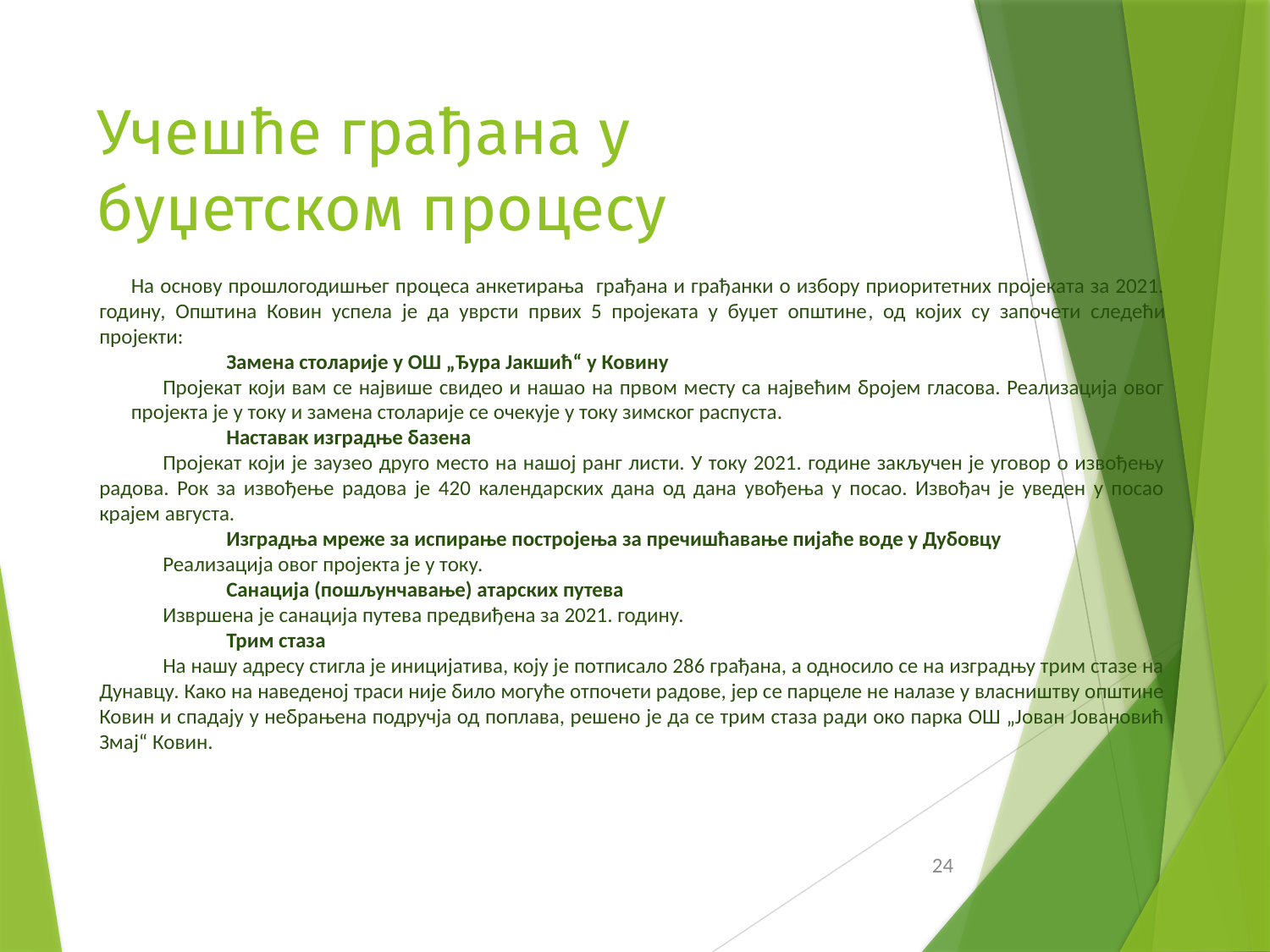

# Учешће грађана у буџетском процесу
На основу прошлогодишњег процеса анкетирања  грађана и грађанки о избору приоритетних пројеката за 2021. годину, Општина Ковин успела је да уврсти првих 5 пројеката у буџет општине, од којих су започети следећи пројекти:
 	Замена столарије у ОШ „Ђура Јакшић“ у Ковину
Пројекат који вам се највише свидео и нашао на првом месту са највећим бројем гласова. Реализација овог пројекта је у току и замена столарије се очекује у току зимског распуста.
 	Наставак изградње базена
Пројекат који је заузео друго место на нашој ранг листи. У току 2021. године закључен је уговор о извођењу радова. Рок за извођење радова је 420 календарских дана од дана увођења у посао. Извођач је уведен у посао крајем августа.
 	Изградња мреже за испирање постројења за пречишћавање пијаће воде у Дубовцу
Реализација овог пројекта је у току.
 	Санација (пошљунчавање) атарских путева
Извршена је санација путева предвиђена за 2021. годину.
 	Трим стаза
На нашу адресу стигла је иницијатива, коју је потписало 286 грађана, а односило се на изградњу трим стазе на Дунавцу. Како на наведеној траси није било могуће отпочети радове, јер се парцеле не налазе у власништву општине Ковин и спадају у небрањена подручја од поплава, решено је да се трим стаза ради око парка ОШ „Јован Јовановић Змај“ Ковин.

24